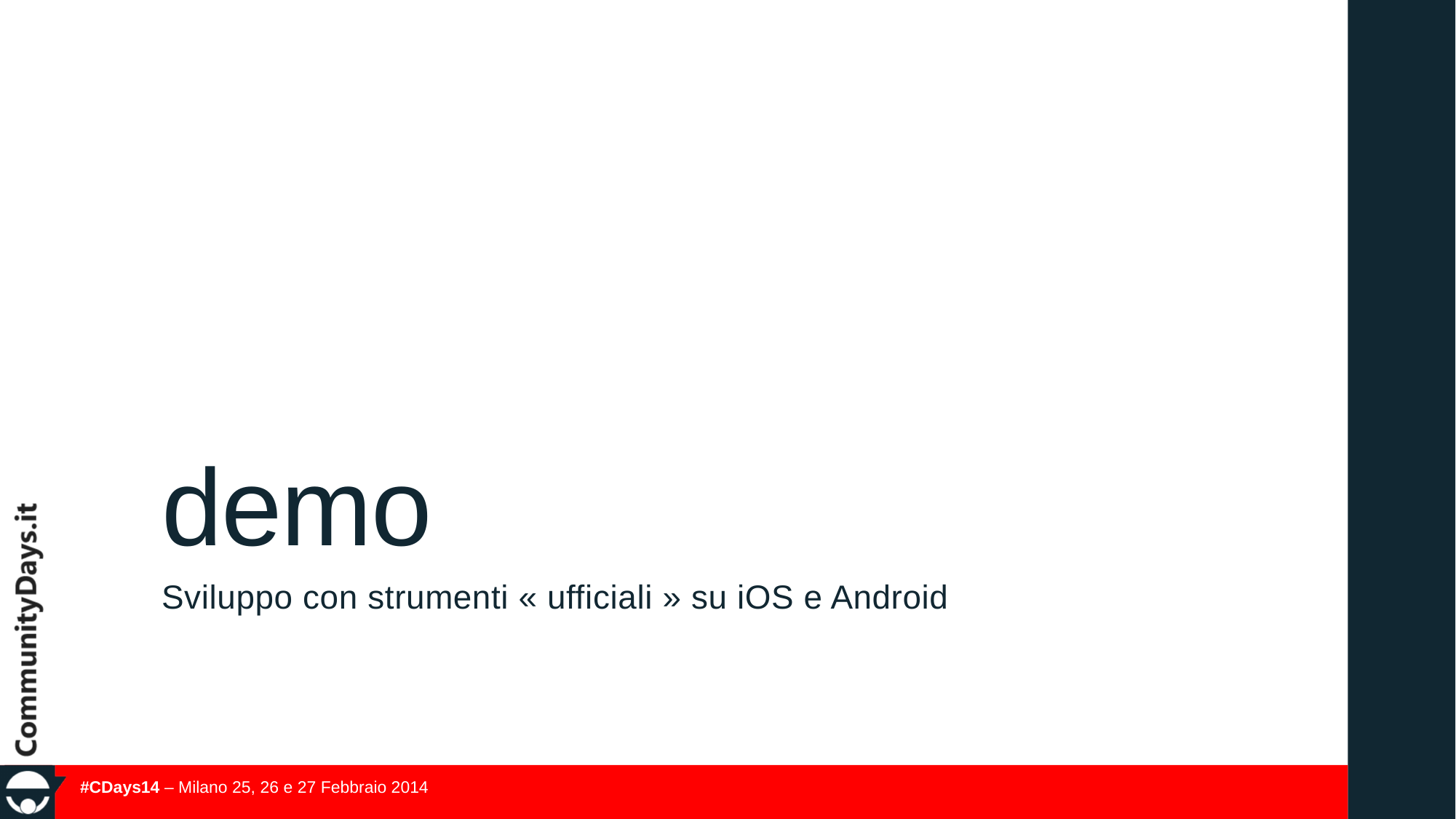

# demo
Sviluppo con strumenti « ufficiali » su iOS e Android